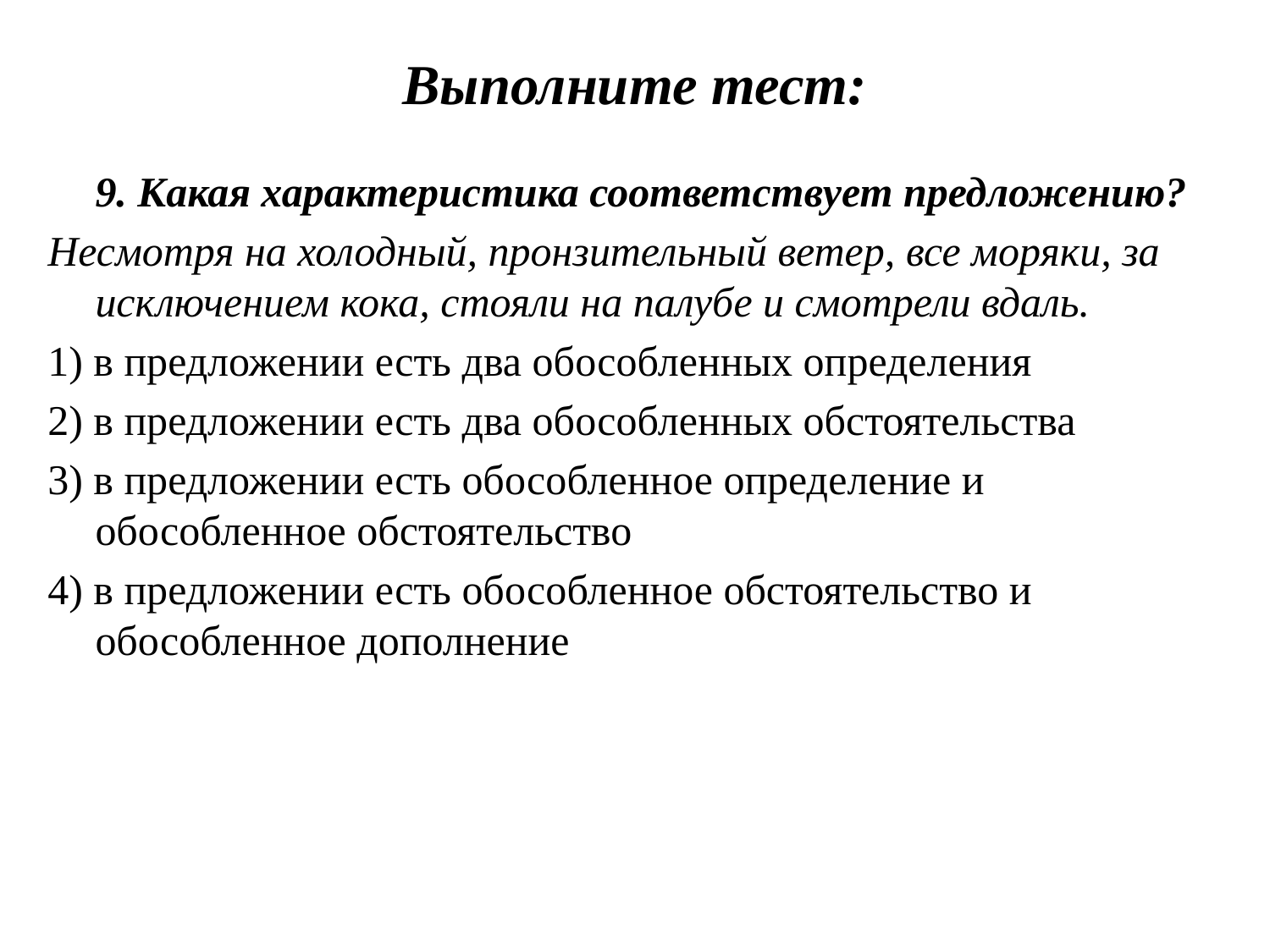

# Выполните тест:
9. Какая характеристика соответствует предложению?
Несмотря на холодный, пронзительный ветер, все моряки, за исключением кока, стояли на палубе и смотрели вдаль.
1) в предложении есть два обособленных определения
2) в предложении есть два обособленных обстоятельства
3) в предложении есть обособленное определение и обособленное обстоятельство
4) в предложении есть обособленное обстоятельство и обособленное дополнение